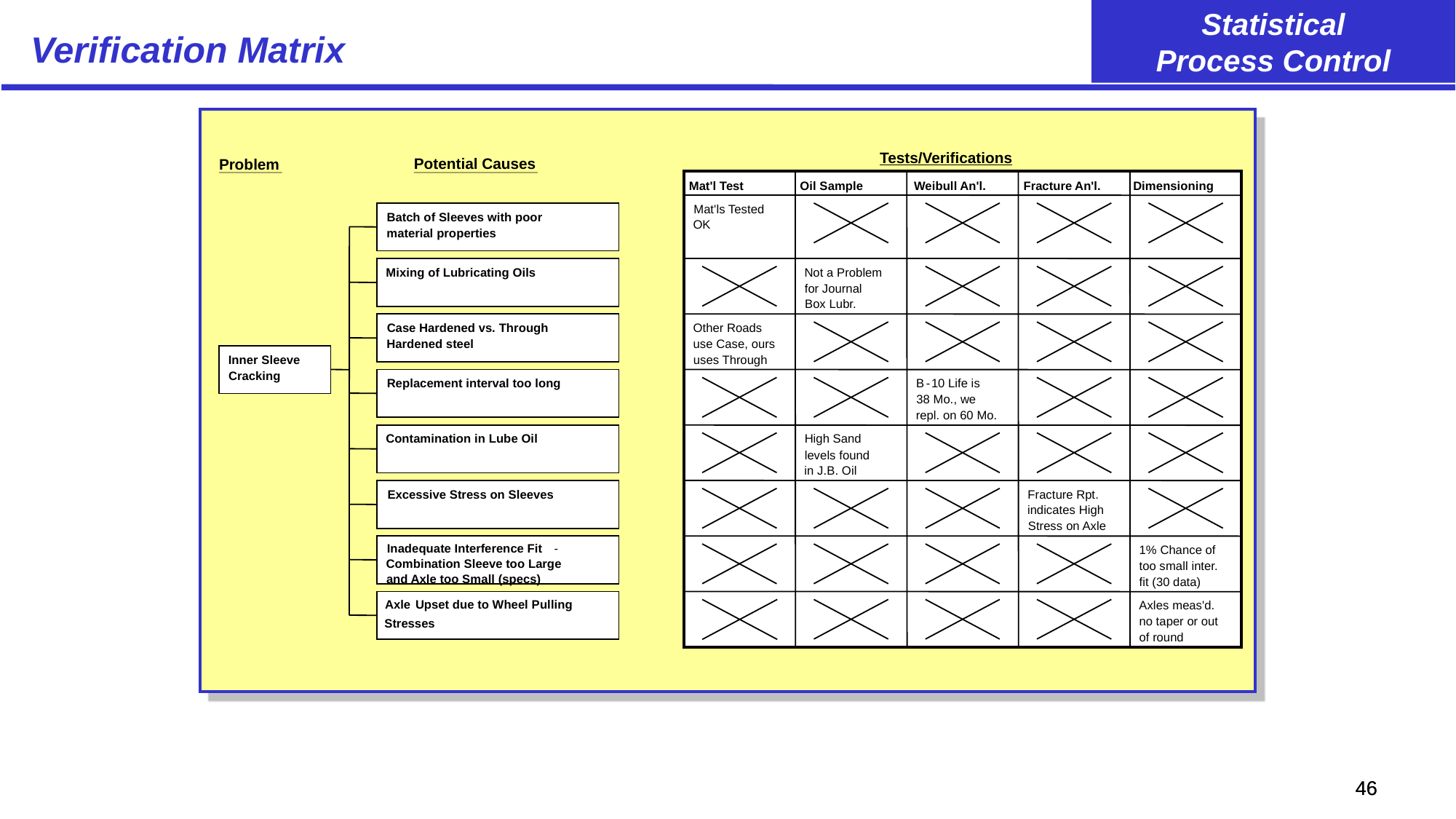

# Verification Matrix

Tests/Verifications

Potential Causes

Problem

Oil Sample

Weibull An'l.

Dimensioning

Mat'l Test
Fracture An'l.

Mat'ls Tested

Batch of Sleeves with poor

OK

material properties

Mixing of Lubricating Oils

Not a Problem

for Journal

Box Lubr.

Other Roads

Case Hardened vs. Through

Hardened steel

use Case, ours

Inner Sleeve

uses Through

Cracking

-
10 Life is

Replacement interval too long
B

38 Mo., we

repl. on 60 Mo.

Contamination in Lube Oil

High Sand

levels found

in J.B. Oil

Excessive Stress on Sleeves
Fracture Rpt.

indicates High

Stress on Axle

Inadequate Interference Fit
-

1% Chance of

Combination Sleeve too Large

too small inter.

and Axle too Small (specs)

fit (30 data)

Axle

 Upset due to Wheel Pulling
Axles meas'd.

no taper or out

Stresses

of round